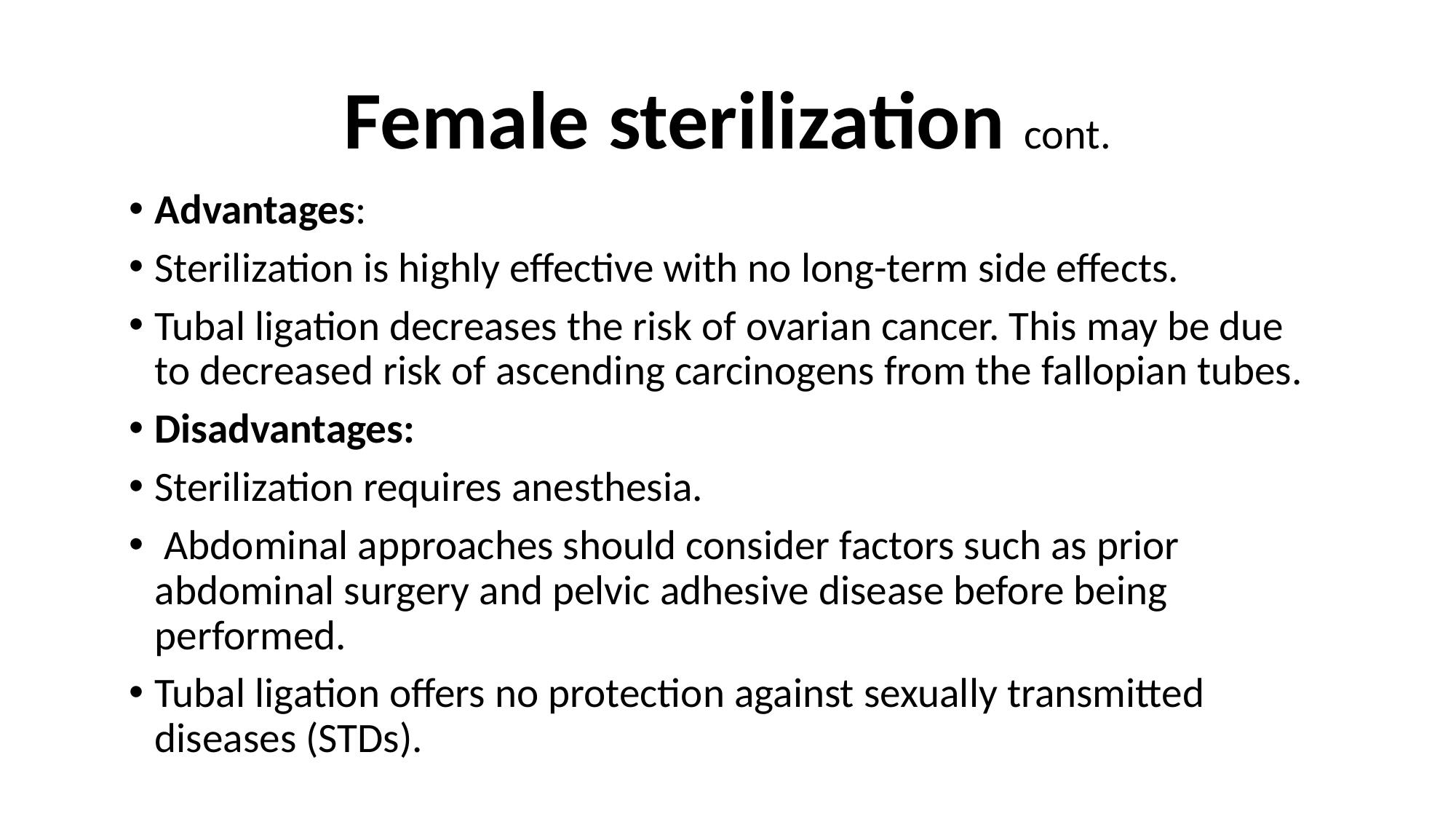

# Female sterilization cont.
Advantages:
Sterilization is highly effective with no long-term side effects.
Tubal ligation decreases the risk of ovarian cancer. This may be due to decreased risk of ascending carcinogens from the fallopian tubes.
Disadvantages:
Sterilization requires anesthesia.
 Abdominal approaches should consider factors such as prior abdominal surgery and pelvic adhesive disease before being performed.
Tubal ligation offers no protection against sexually transmitted diseases (STDs).